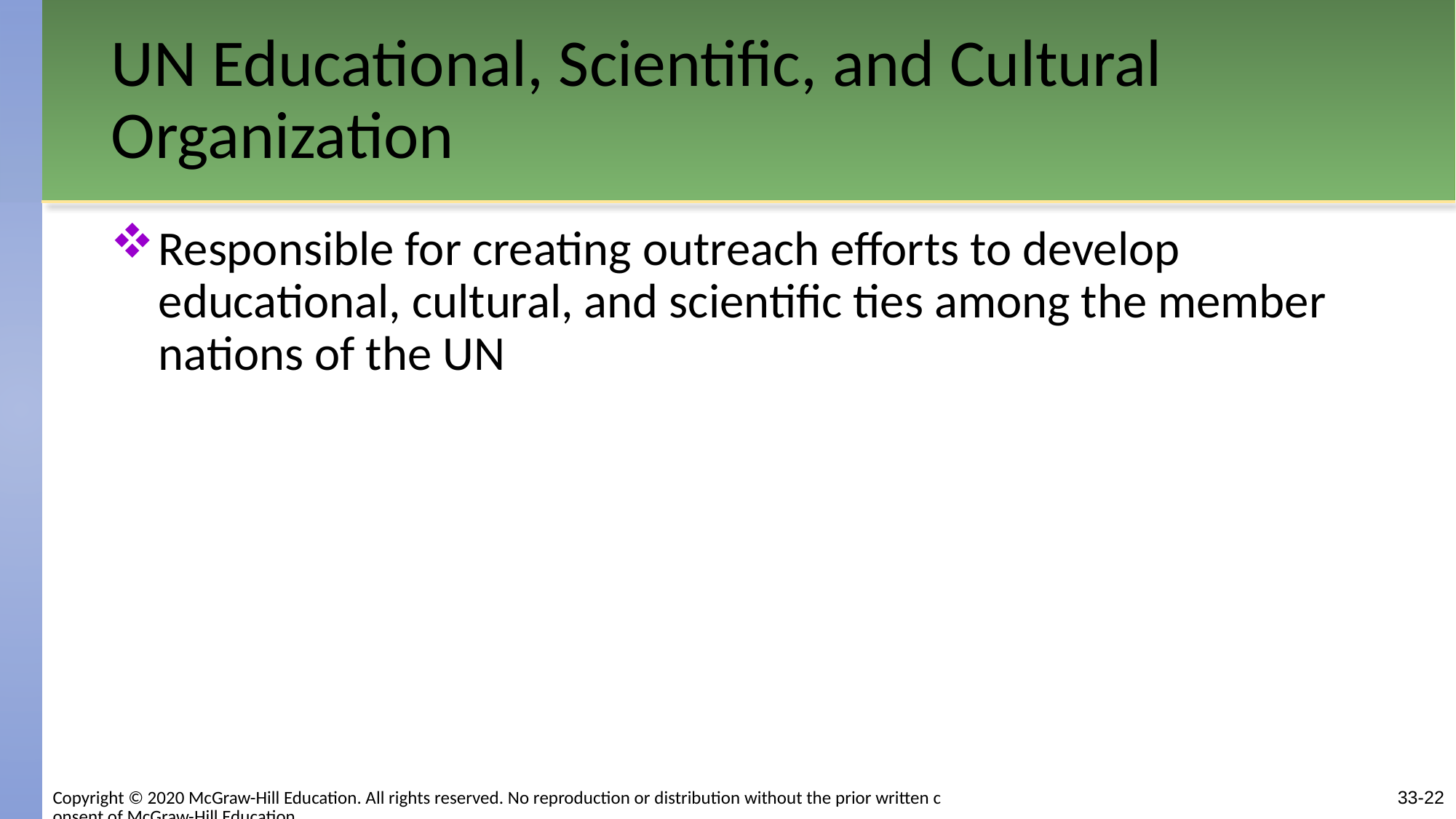

# UN Educational, Scientific, and Cultural Organization
Responsible for creating outreach efforts to develop educational, cultural, and scientific ties among the member nations of the UN
Copyright © 2020 McGraw-Hill Education. All rights reserved. No reproduction or distribution without the prior written consent of McGraw-Hill Education.
33-22